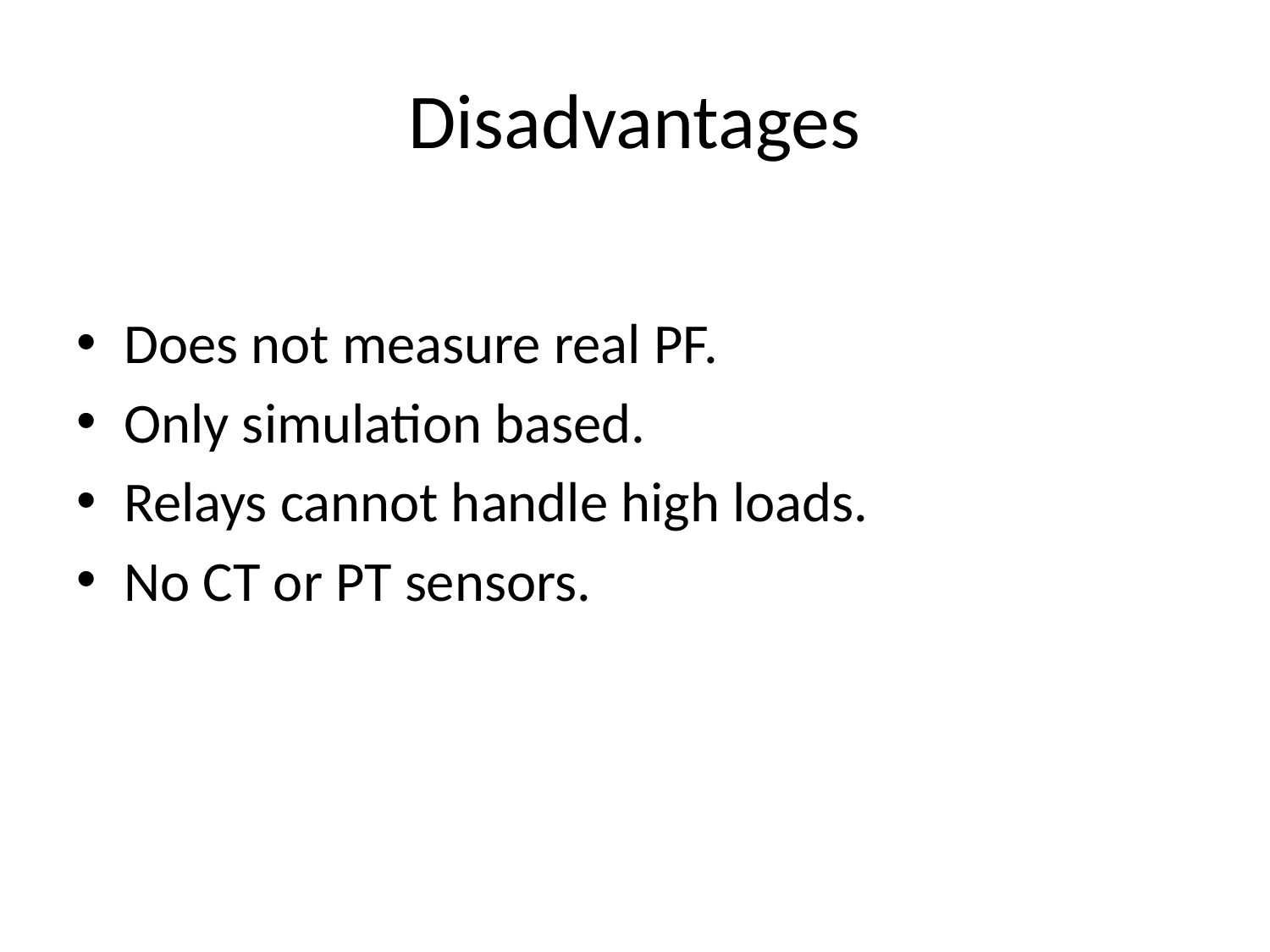

# Disadvantages

Does not measure real PF.
Only simulation based.
Relays cannot handle high loads.
No CT or PT sensors.